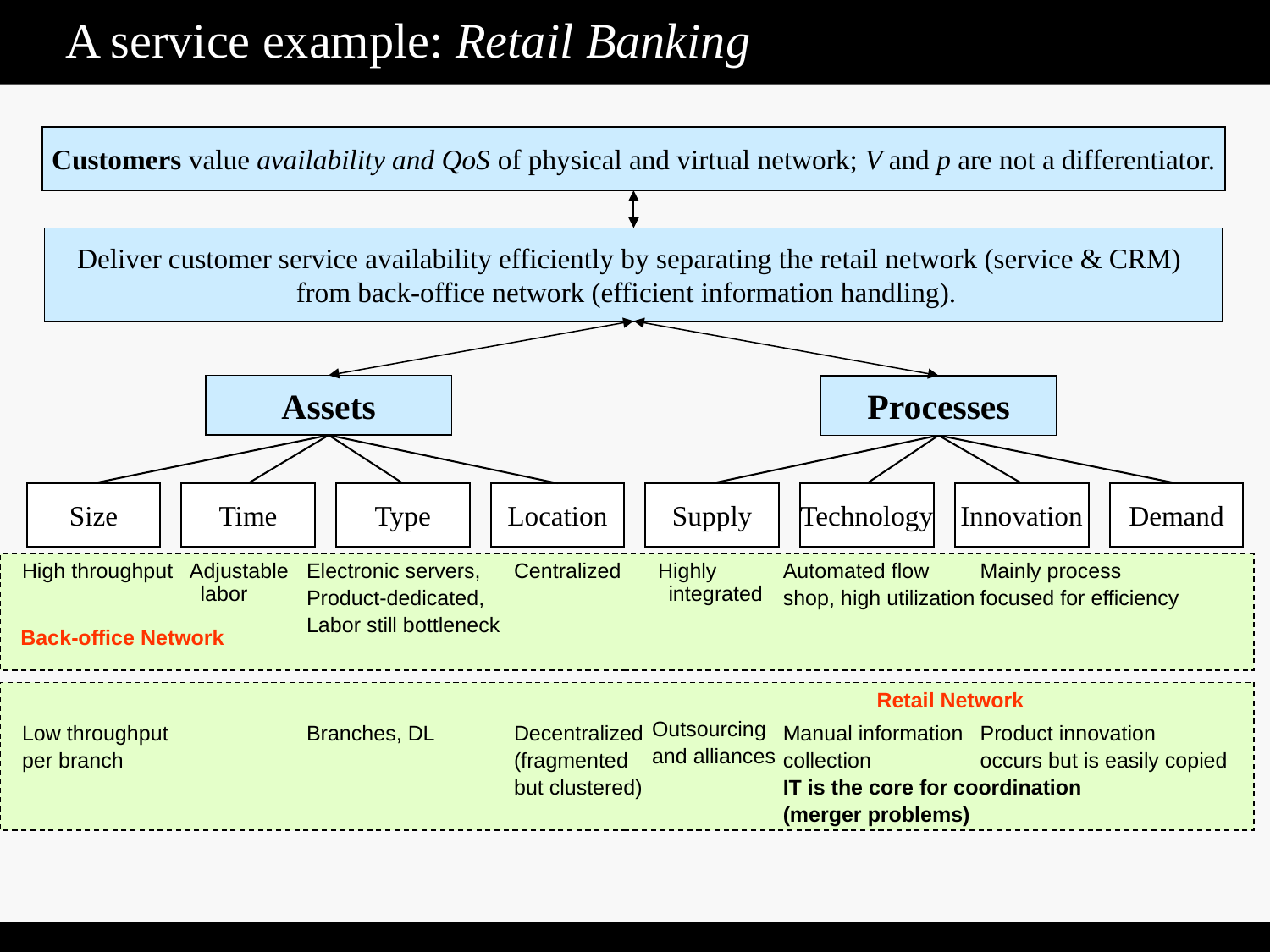

# A service example: Retail Banking

Customers value availability and QoS of physical and virtual network; V and p are not a differentiator.
Deliver customer service availability efficiently by separating the retail network (service & CRM)
from back-office network (efficient information handling).
Assets
Processes
Size
Time
Type
Location
Supply
Technology
Innovation
Demand

High throughput

Low throughput
per branch
 Adjustable labor
Electronic servers,
Product-dedicated,
Labor still bottleneck

Branches, DL
Centralized

Decentralized
(fragmented
but clustered)

 Highly integrated

Outsourcing
and alliances
Automated flow
shop, high utilization

Manual information
collection
IT is the core for coordination
(merger problems)

Mainly process
focused for efficiency

Product innovation
occurs but is easily copied
Back-office Network
Retail Network